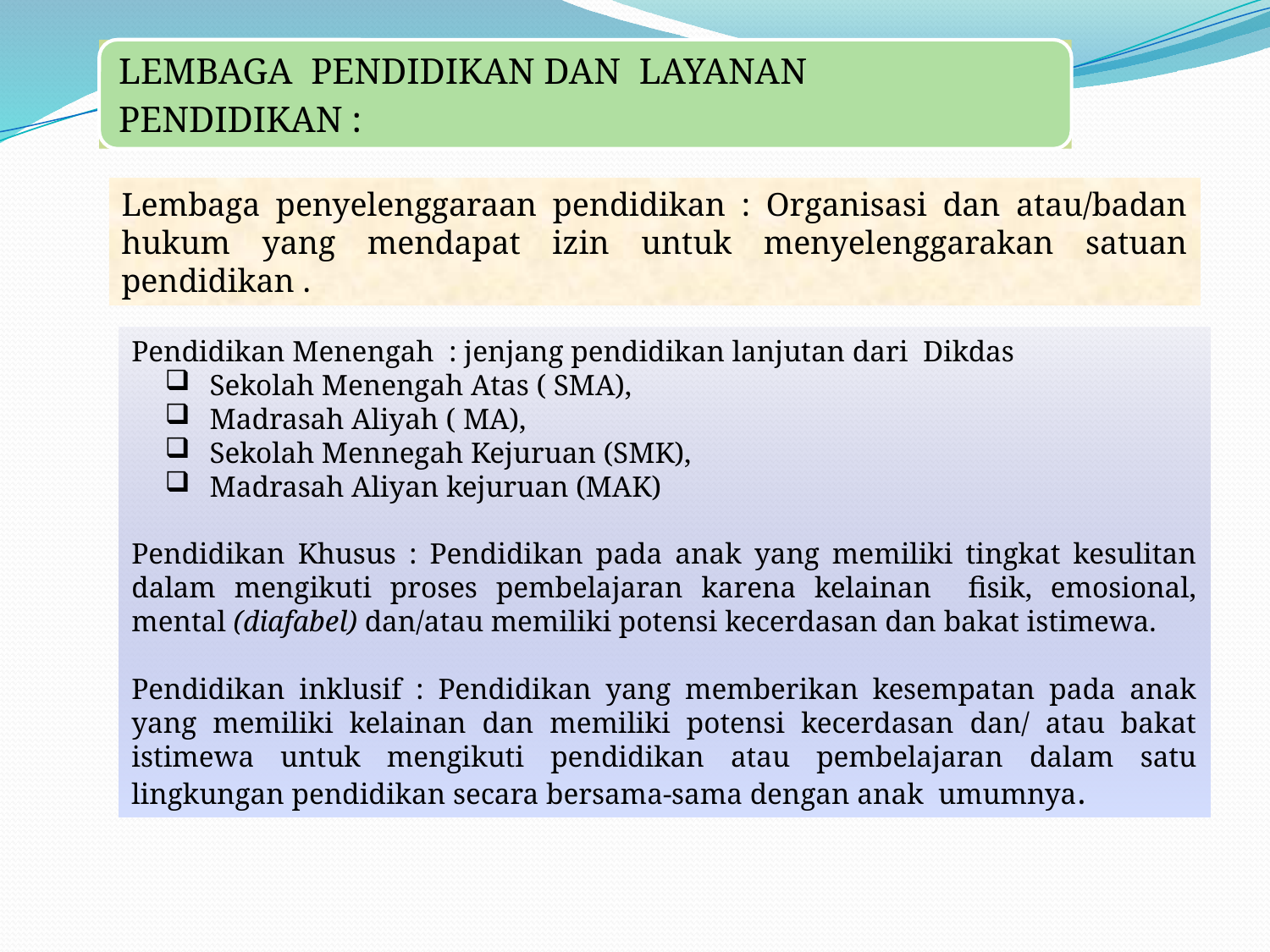

LEMBAGA  PENDIDIKAN DAN  LAYANAN PENDIDIKAN :
Lembaga penyelenggaraan pendidikan : Organisasi dan atau/badan hukum yang mendapat izin untuk menyelenggarakan satuan pendidikan .
Pendidikan Menengah  : jenjang pendidikan lanjutan dari  Dikdas
  Sekolah Menengah Atas ( SMA),
  Madrasah Aliyah ( MA),
  Sekolah Mennegah Kejuruan (SMK),
  Madrasah Aliyan kejuruan (MAK)

Pendidikan Khusus : Pendidikan pada anak yang memiliki tingkat kesulitan dalam mengikuti proses pembelajaran karena kelainan  fisik, emosional, mental (diafabel) dan/atau memiliki potensi kecerdasan dan bakat istimewa.

Pendidikan inklusif : Pendidikan yang memberikan kesempatan pada anak yang memiliki kelainan dan memiliki potensi kecerdasan dan/ atau bakat istimewa untuk mengikuti pendidikan atau pembelajaran dalam satu lingkungan pendidikan secara bersama-sama dengan anak  umumnya.